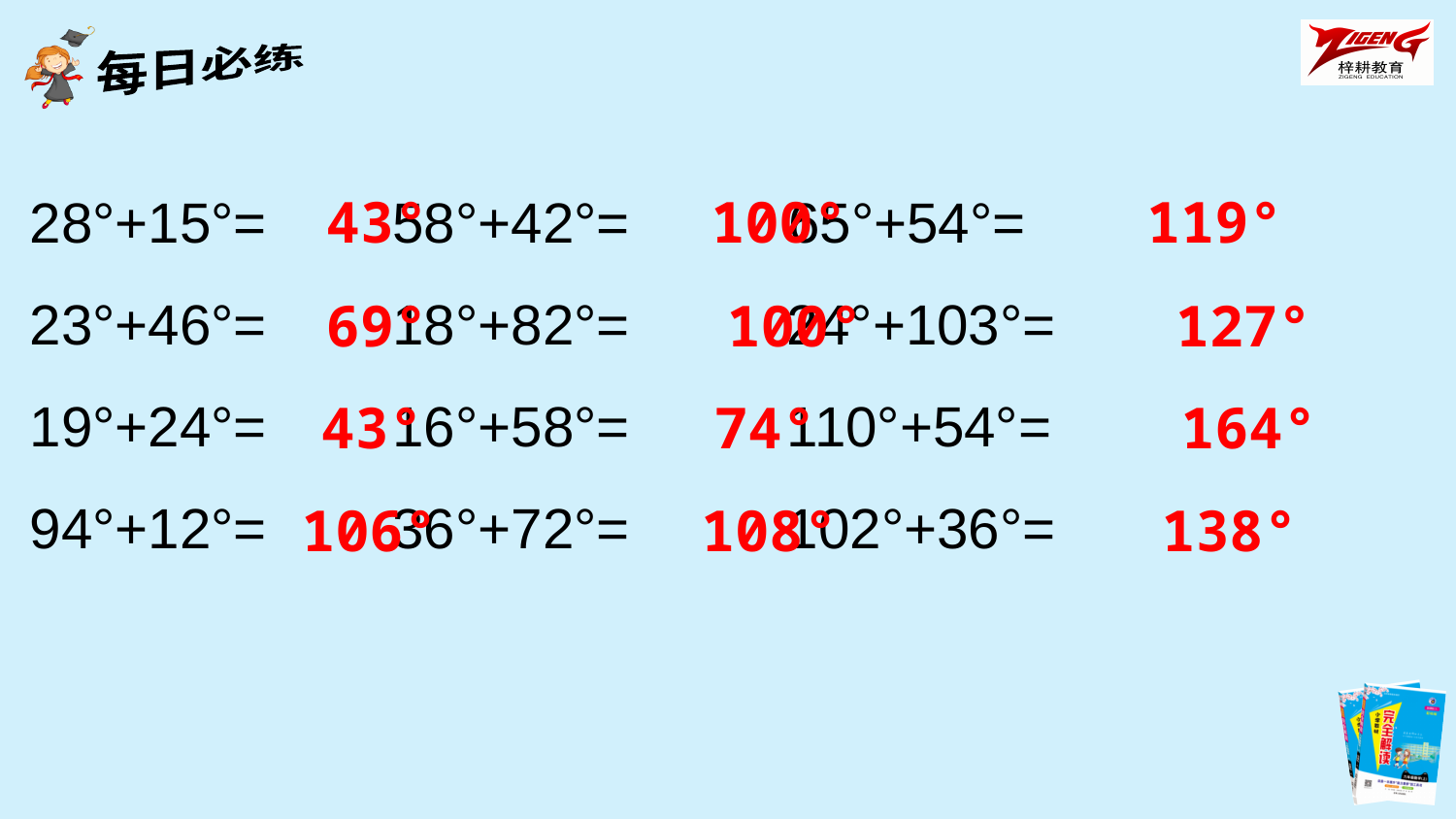

28°+15°=        58°+42°=          65°+54°=
23°+46°=        18°+82°=          24°+103°=
19°+24°=        16°+58°=          110°+54°=
94°+12°=        36°+72°=          102°+36°=
43°
100°
119°
100°
127°
69°
43°
74°
164°
106°
108°
138°